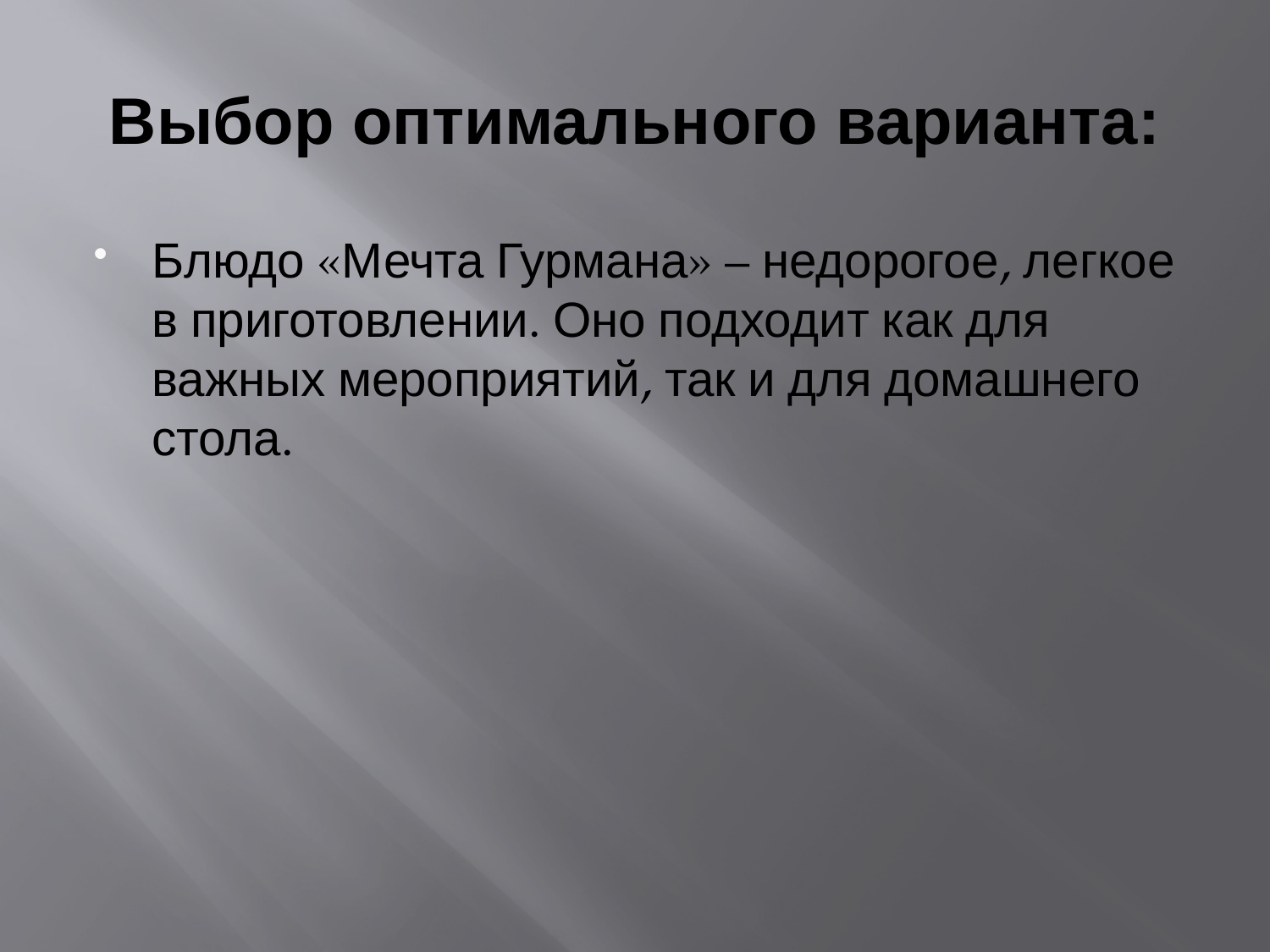

# Выбор оптимального варианта:
Блюдо «Мечта Гурмана» – недорогое, легкое в приготовлении. Оно подходит как для важных мероприятий, так и для домашнего стола.